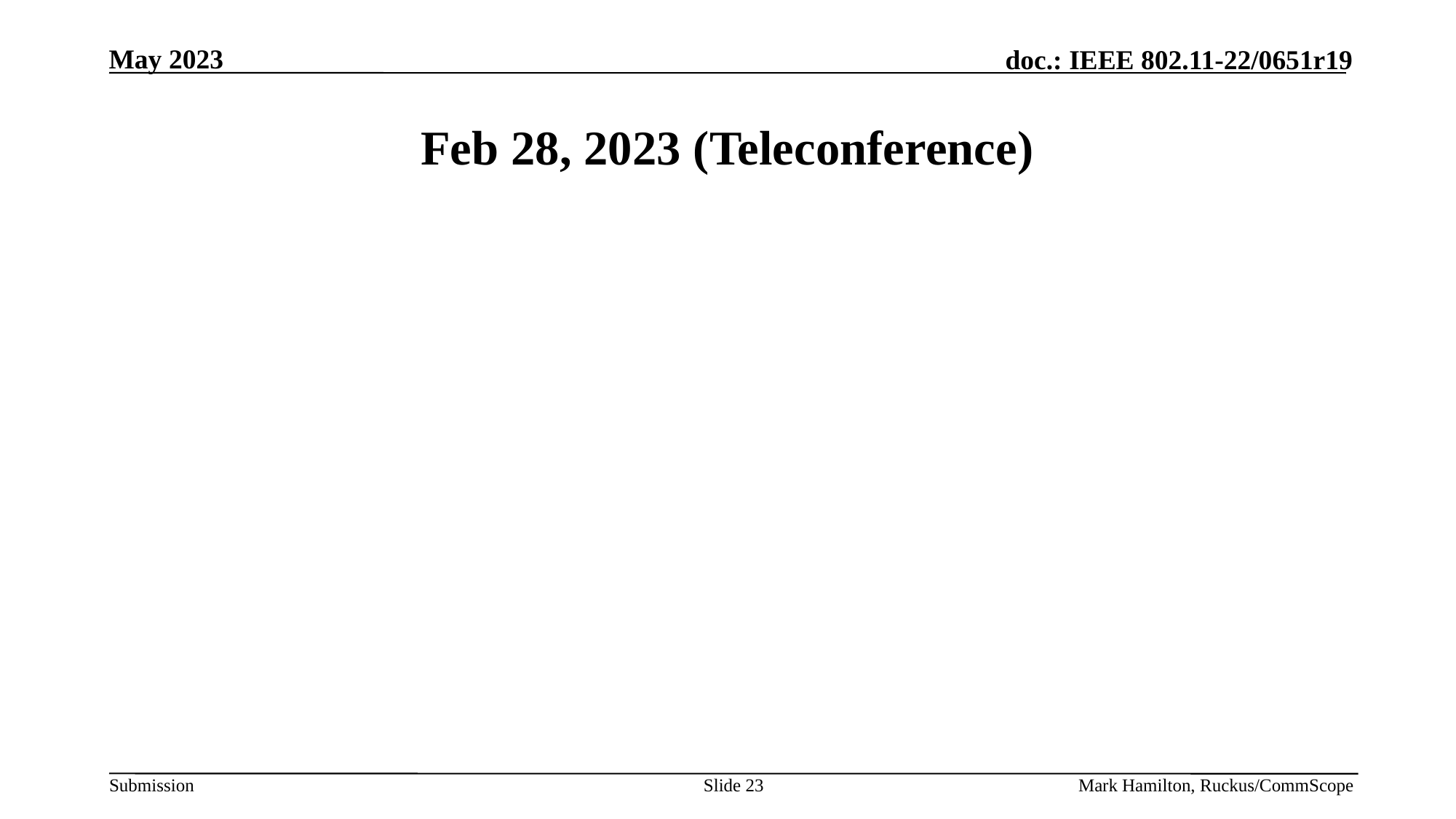

# Feb 28, 2023 (Teleconference)
Slide 23